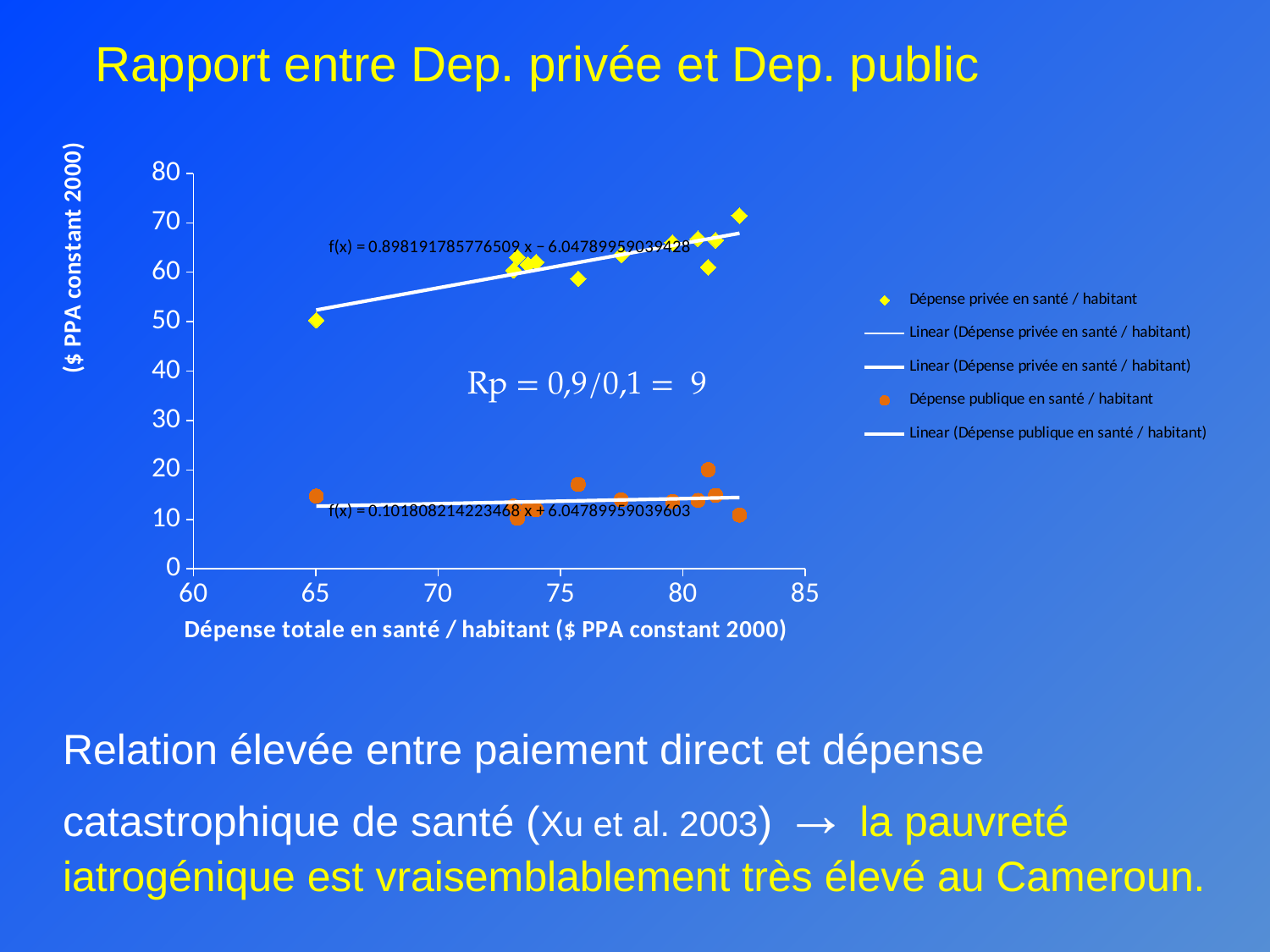

Rapport entre Dep. privée et Dep. public

### Chart

| Category | Dépense privée en santé / habitant | Dépense publique en santé / habitant |
|---|---|---|
Rp = 0,9/0,1 =  9
Relation élevée entre paiement direct et dépense catastrophique de santé (Xu et al. 2003) → la pauvreté iatrogénique est vraisemblablement très élevé au Cameroun.